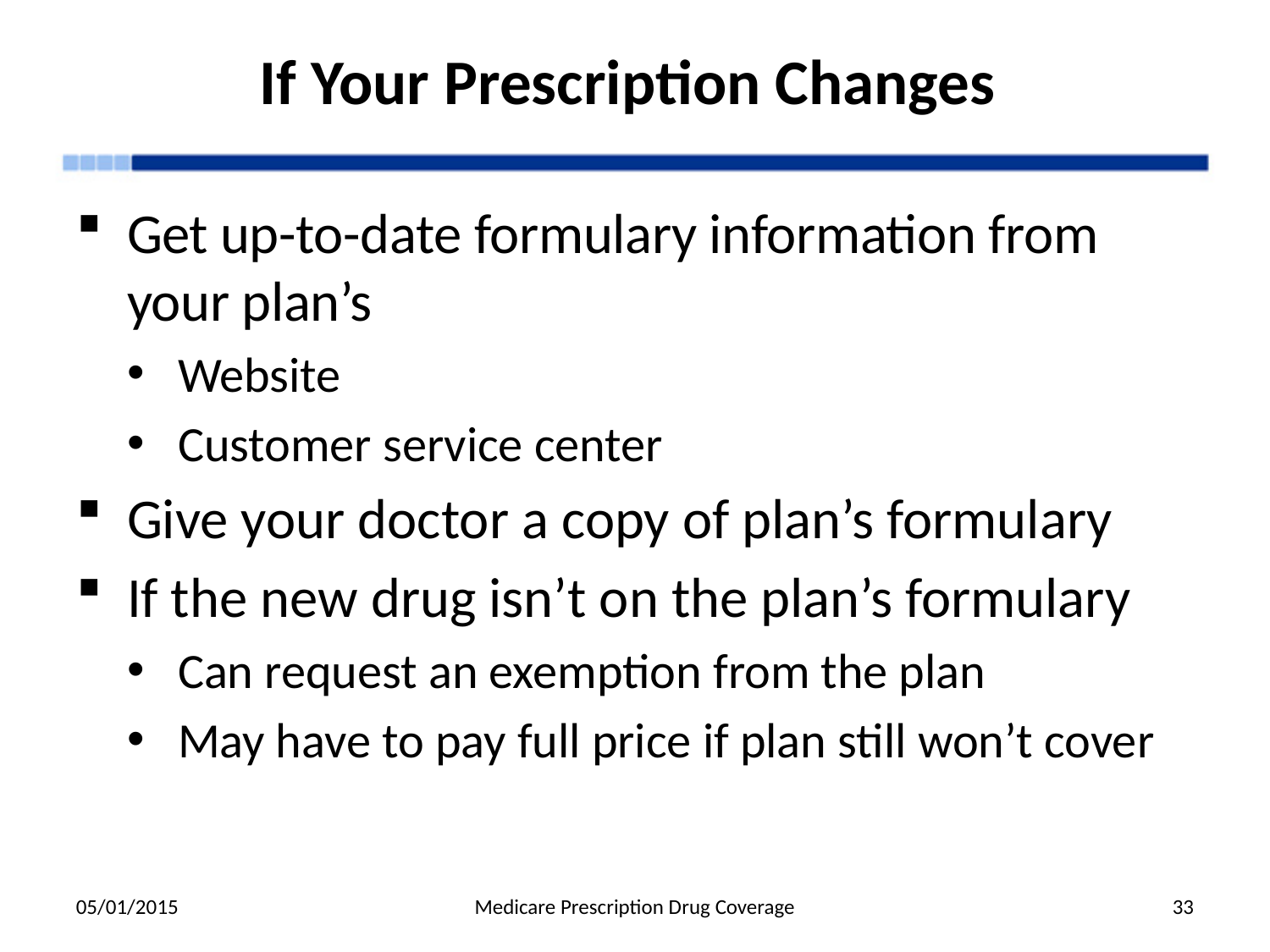

# If Your Prescription Changes
Get up-to-date formulary information from your plan’s
Website
Customer service center
Give your doctor a copy of plan’s formulary
If the new drug isn’t on the plan’s formulary
Can request an exemption from the plan
May have to pay full price if plan still won’t cover
05/01/2015
Medicare Prescription Drug Coverage
33